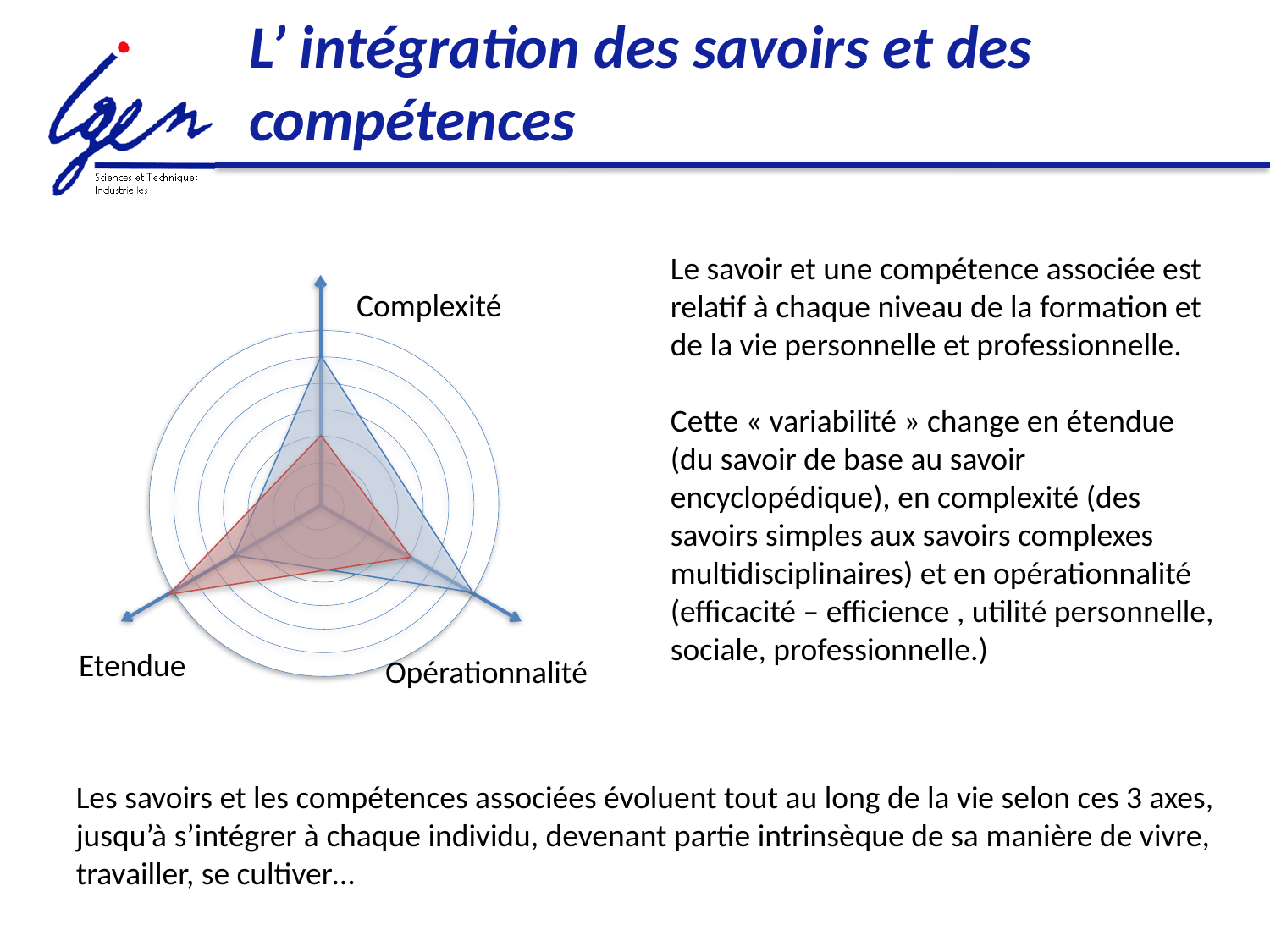

# L’ intégration des savoirs et des compétences
Le savoir et une compétence associée est relatif à chaque niveau de la formation et de la vie personnelle et professionnelle.

Cette « variabilité » change en étendue (du savoir de base au savoir encyclopédique), en complexité (des savoirs simples aux savoirs complexes multidisciplinaires) et en opérationnalité (efficacité – efficience , utilité personnelle, sociale, professionnelle.)
Complexité

Etendue
Opérationnalité

Les savoirs et les compétences associées évoluent tout au long de la vie selon ces 3 axes, jusqu’à s’intégrer à chaque individu, devenant partie intrinsèque de sa manière de vivre, travailler, se cultiver…